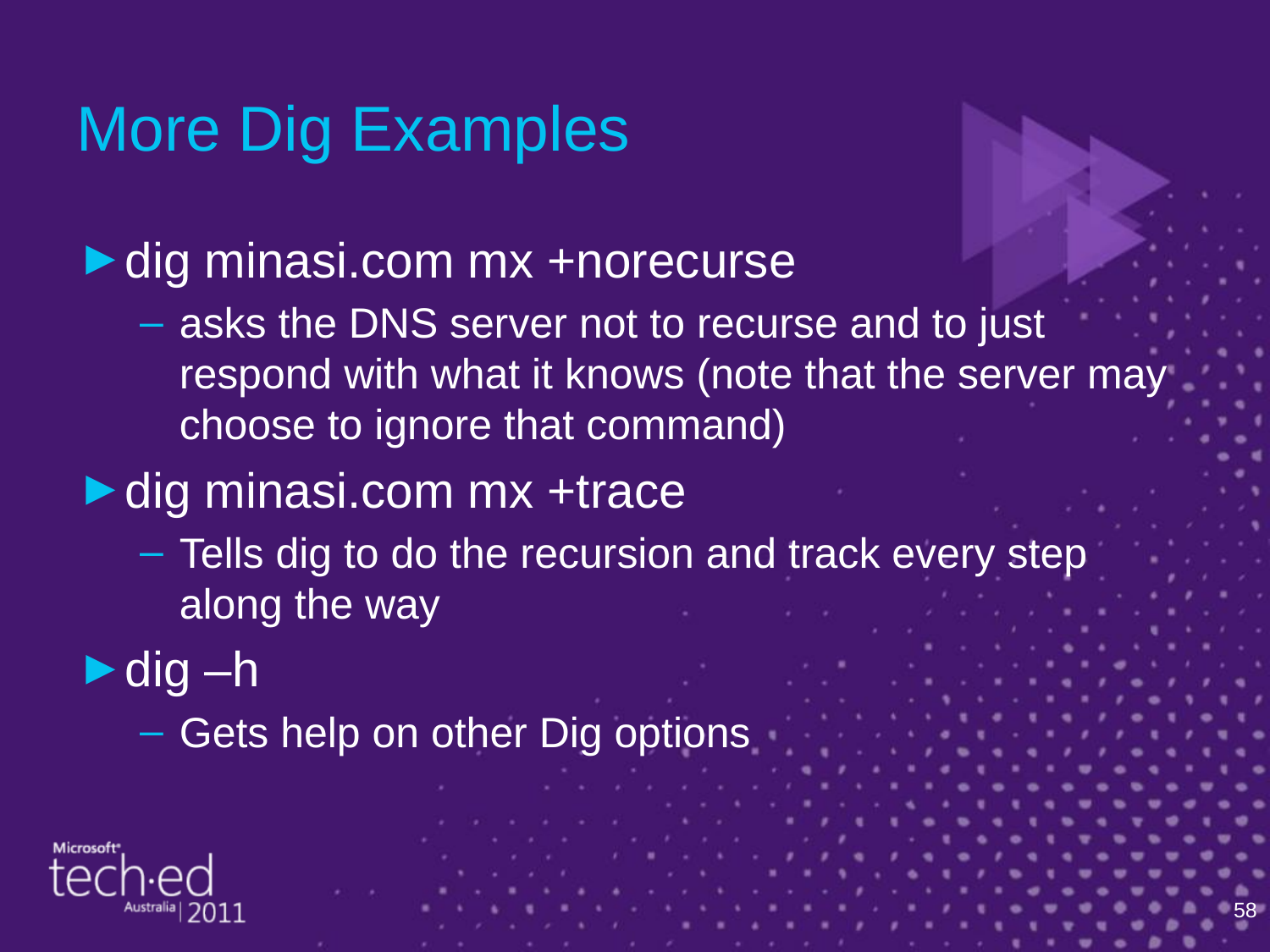

# More Dig Examples
dig minasi.com mx +norecurse
asks the DNS server not to recurse and to just respond with what it knows (note that the server may choose to ignore that command)
dig minasi.com mx +trace
Tells dig to do the recursion and track every step along the way
dig –h
Gets help on other Dig options
58